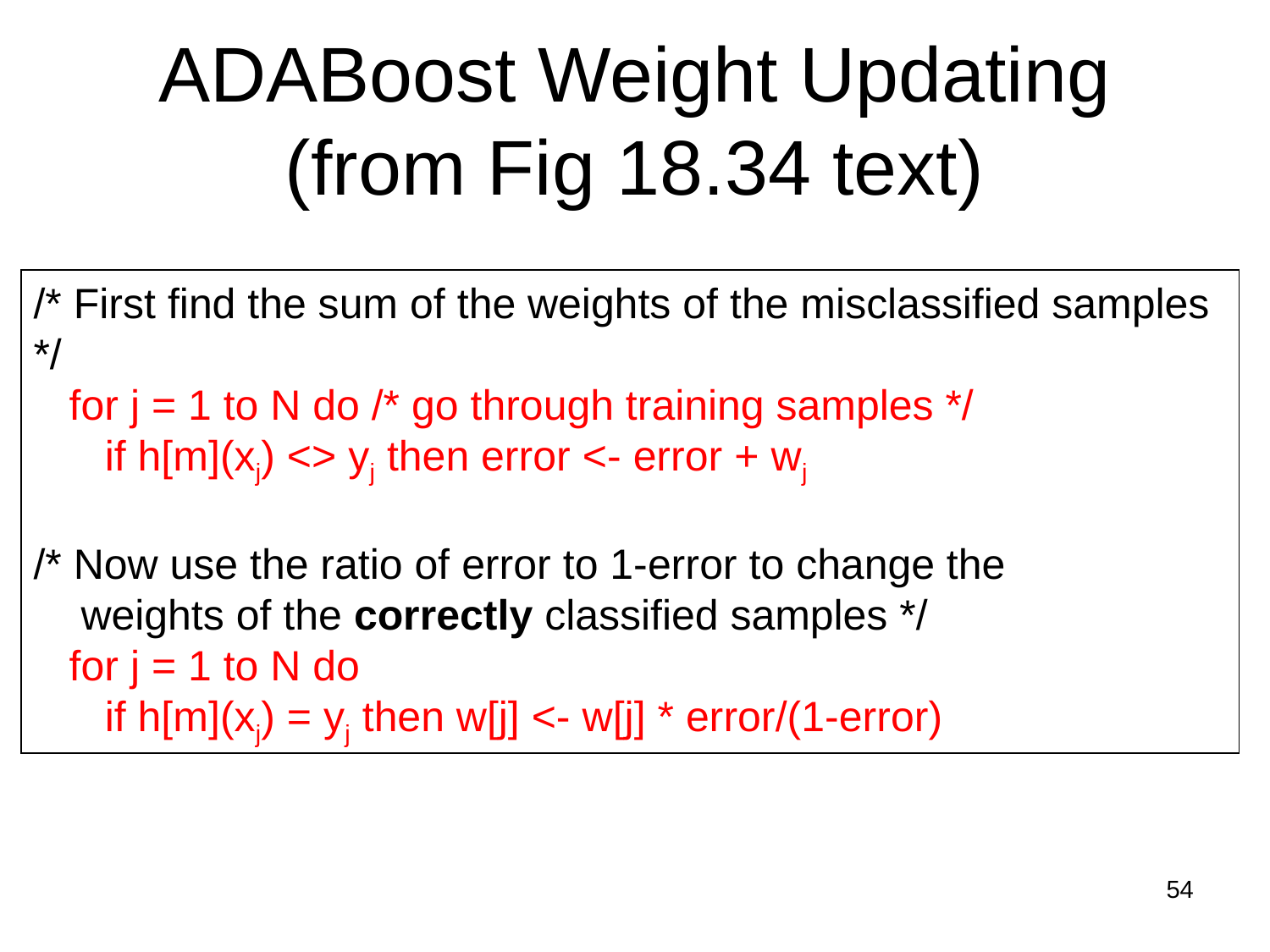

# ADABoost Weight Updating (from Fig 18.34 text)
/* First find the sum of the weights of the misclassified samples */
   for j = 1 to N do /* go through training samples */
      if h[m](xj) <> yj then error <- error + wj

/* Now use the ratio of error to 1-error to change the
    weights of the correctly classified samples */
   for j = 1 to N do
      if h[m](xj) = yj then w[j] <- w[j] * error/(1-error)
54